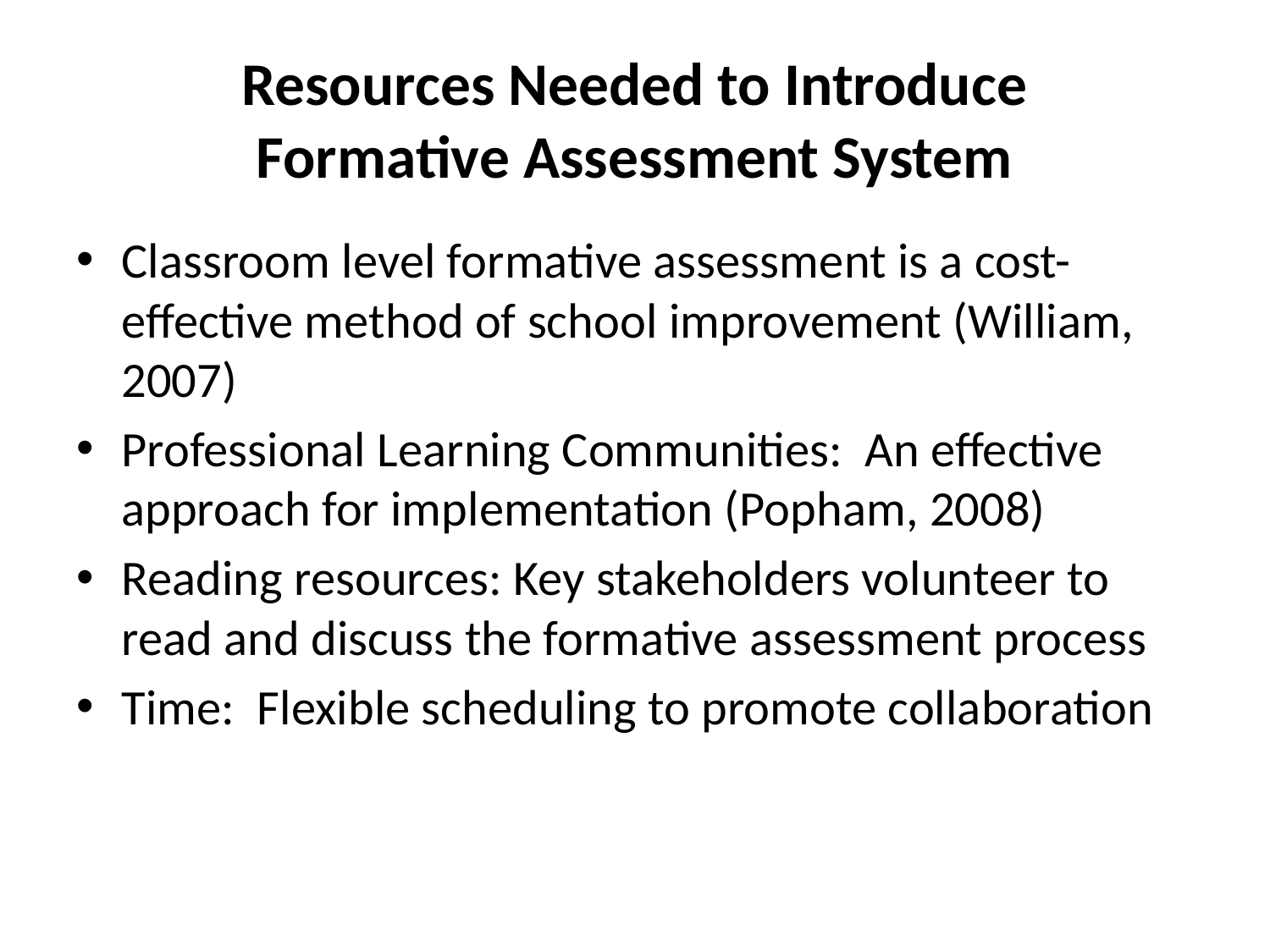

# Resources Needed to Introduce Formative Assessment System
Classroom level formative assessment is a cost-effective method of school improvement (William, 2007)
Professional Learning Communities:  An effective approach for implementation (Popham, 2008)
Reading resources: Key stakeholders volunteer to read and discuss the formative assessment process
Time:  Flexible scheduling to promote collaboration